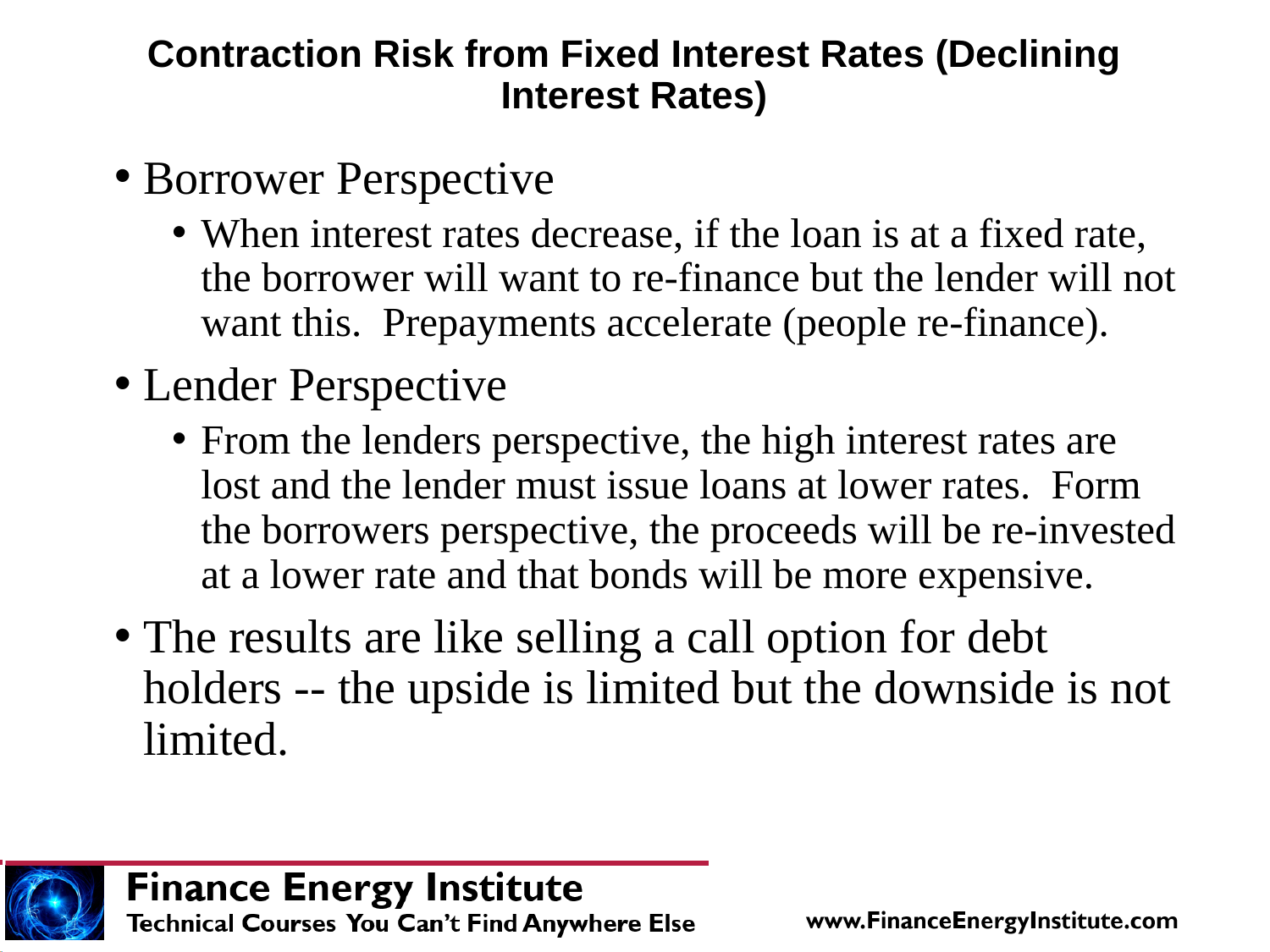

# Contraction Risk from Fixed Interest Rates (Declining Interest Rates)
Borrower Perspective
When interest rates decrease, if the loan is at a fixed rate, the borrower will want to re-finance but the lender will not want this.  Prepayments accelerate (people re-finance).
Lender Perspective
From the lenders perspective, the high interest rates are lost and the lender must issue loans at lower rates.  Form the borrowers perspective, the proceeds will be re-invested at a lower rate and that bonds will be more expensive.
The results are like selling a call option for debt holders -- the upside is limited but the downside is not limited.